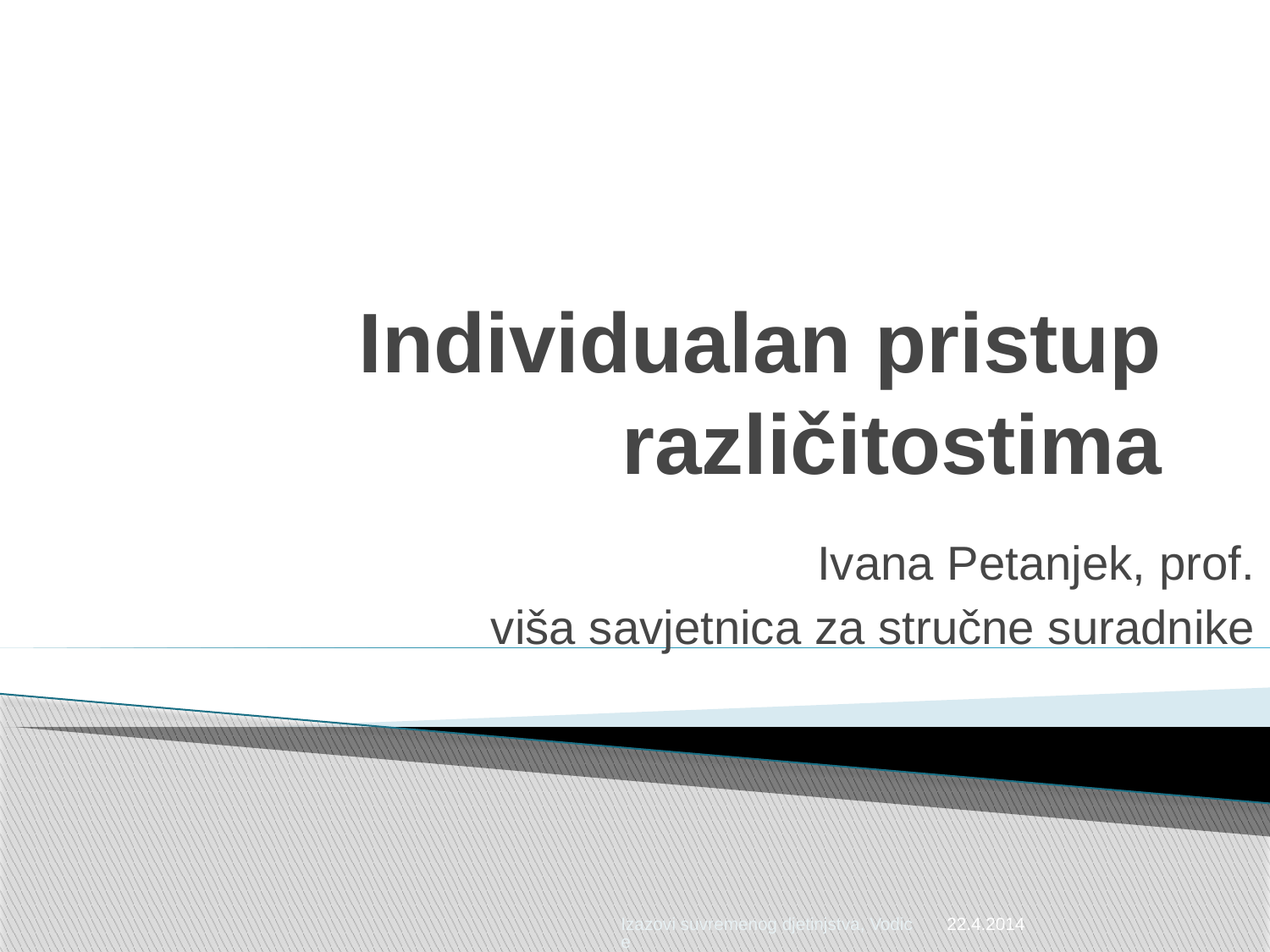

# Individualan pristup različitostima
Ivana Petanjek, prof.
viša savjetnica za stručne suradnike
Izazovi suvremenog djetinjstva, Vodice
22.4.2014